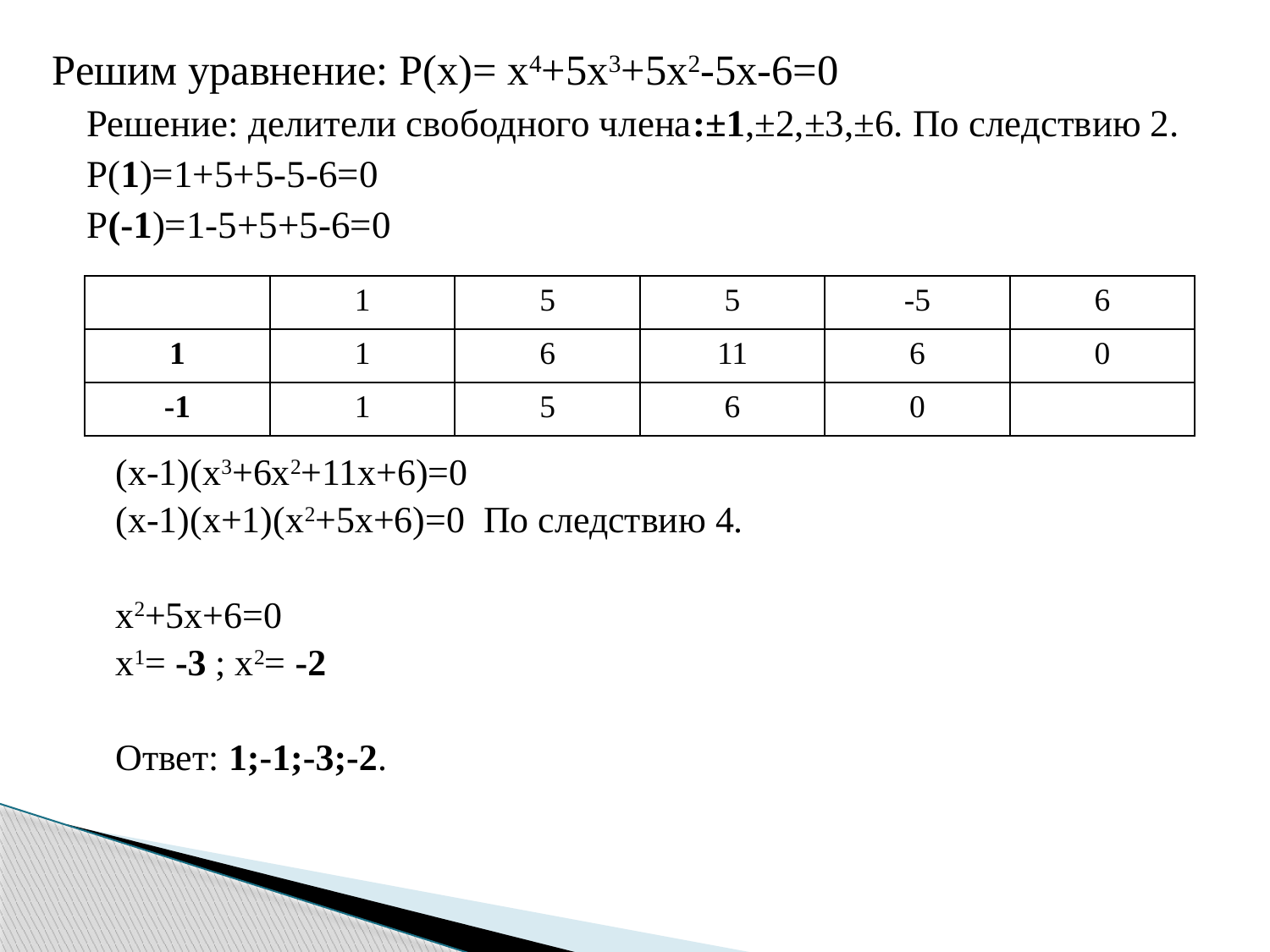

Решим уравнение: Р(х)= х4+5х3+5х2-5х-6=0
Решение: делители свободного члена:±1,±2,±3,±6. По следствию 2.
Р(1)=1+5+5-5-6=0
Р(-1)=1-5+5+5-6=0

|  | 1 | 5 | 5 | -5 | 6 |
| --- | --- | --- | --- | --- | --- |
| 1 | 1 | 6 | 11 | 6 | 0 |
| -1 | 1 | 5 | 6 | 0 |  |
(х-1)(х3+6х2+11х+6)=0
(х-1)(х+1)(х2+5х+6)=0  По следствию 4.

х2+5х+6=0
х1= -3 ; х2= -2

Ответ: 1;-1;-3;-2.